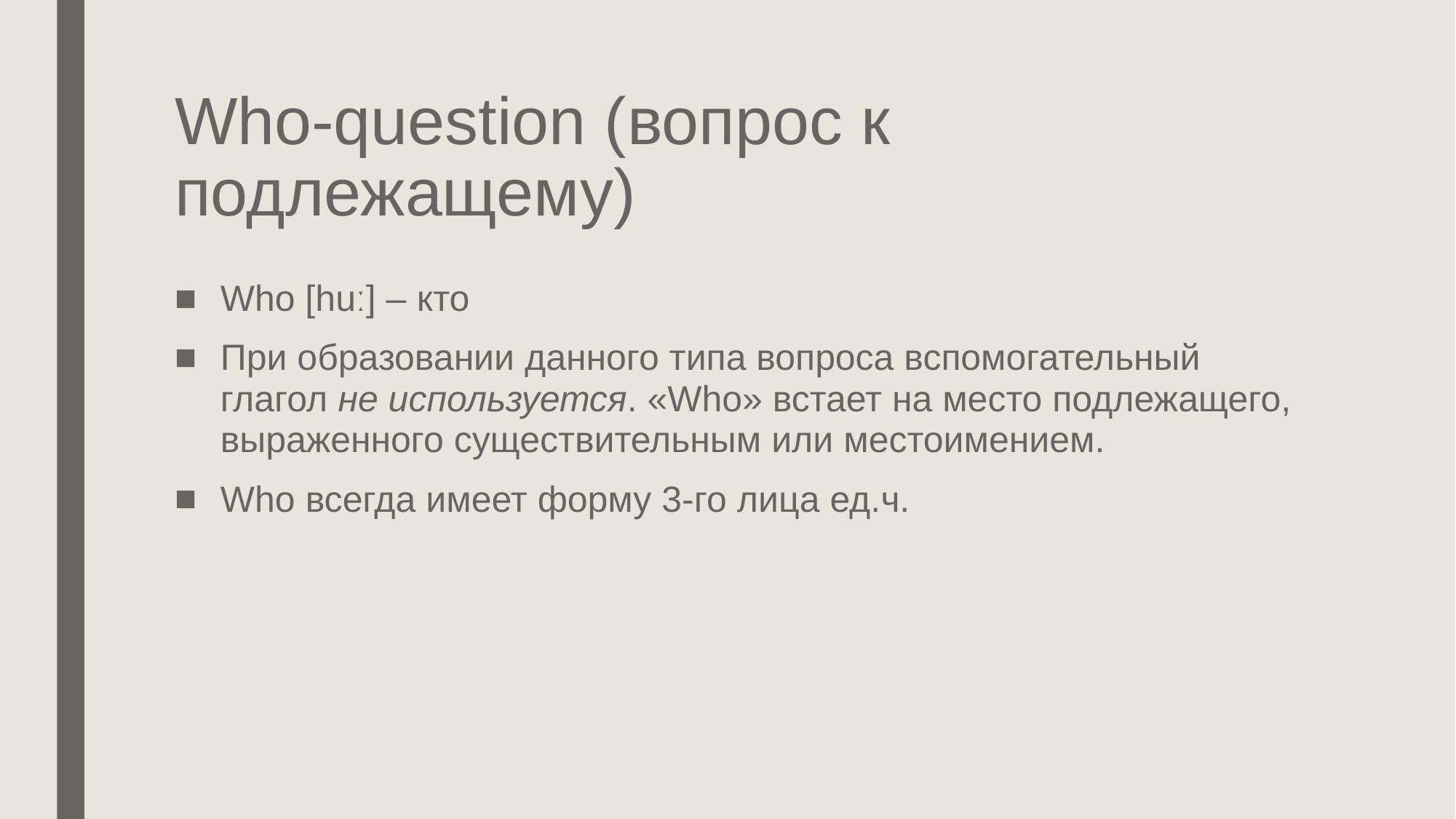

# Who-question (вопрос к подлежащему)
Who [huː] – кто
При образовании данного типа вопроса вспомогательный глагол не используется. «Who» встает на место подлежащего, выраженного существительным или местоимением.
Who всегда имеет форму 3-го лица ед.ч.